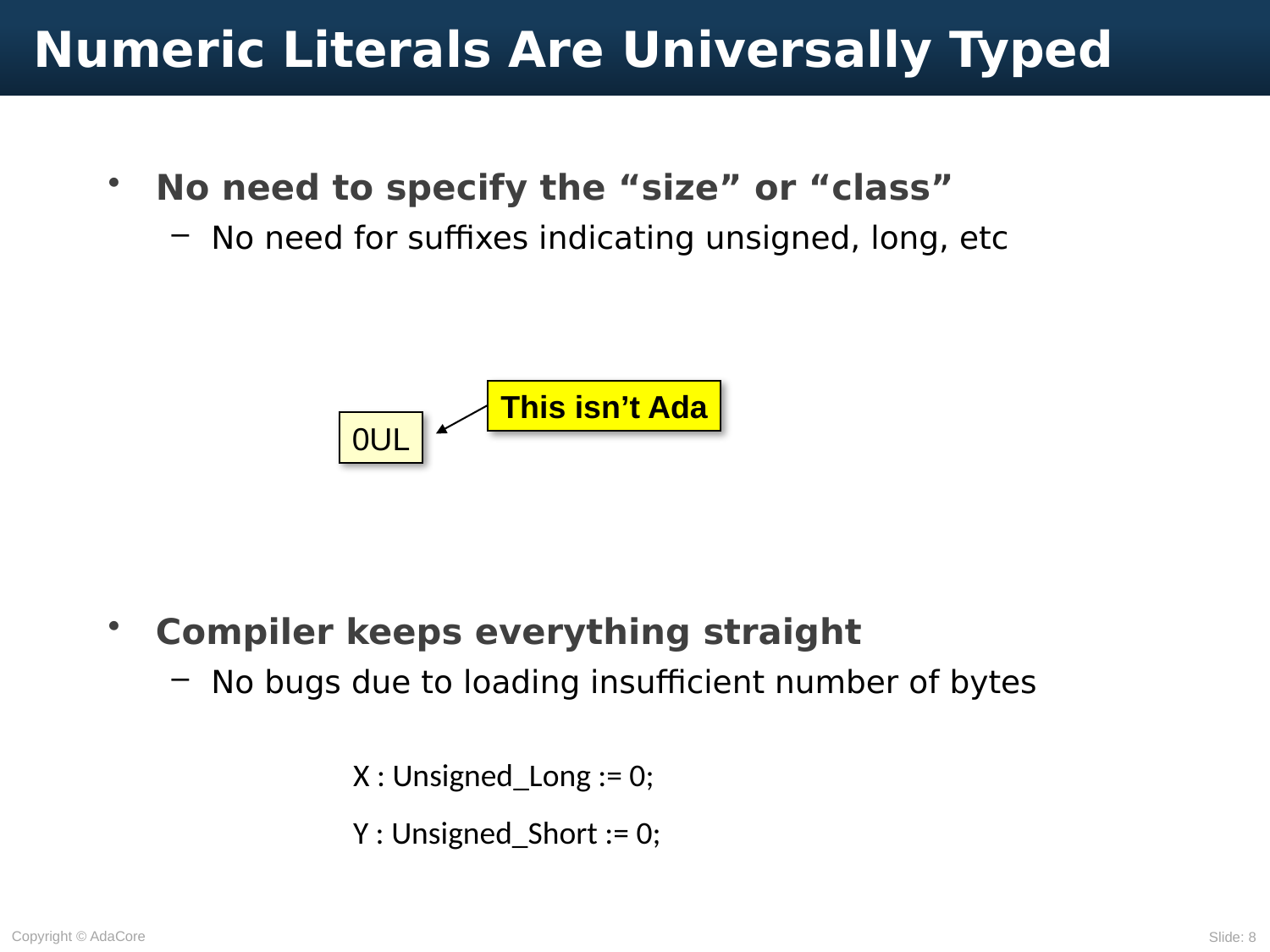

# Numeric Literals Are Universally Typed
No need to specify the “size” or “class”
No need for suffixes indicating unsigned, long, etc

Compiler keeps everything straight
No bugs due to loading insufficient number of bytes
This isn’t Ada

0UL
X : Unsigned_Long := 0;
Y : Unsigned_Short := 0;